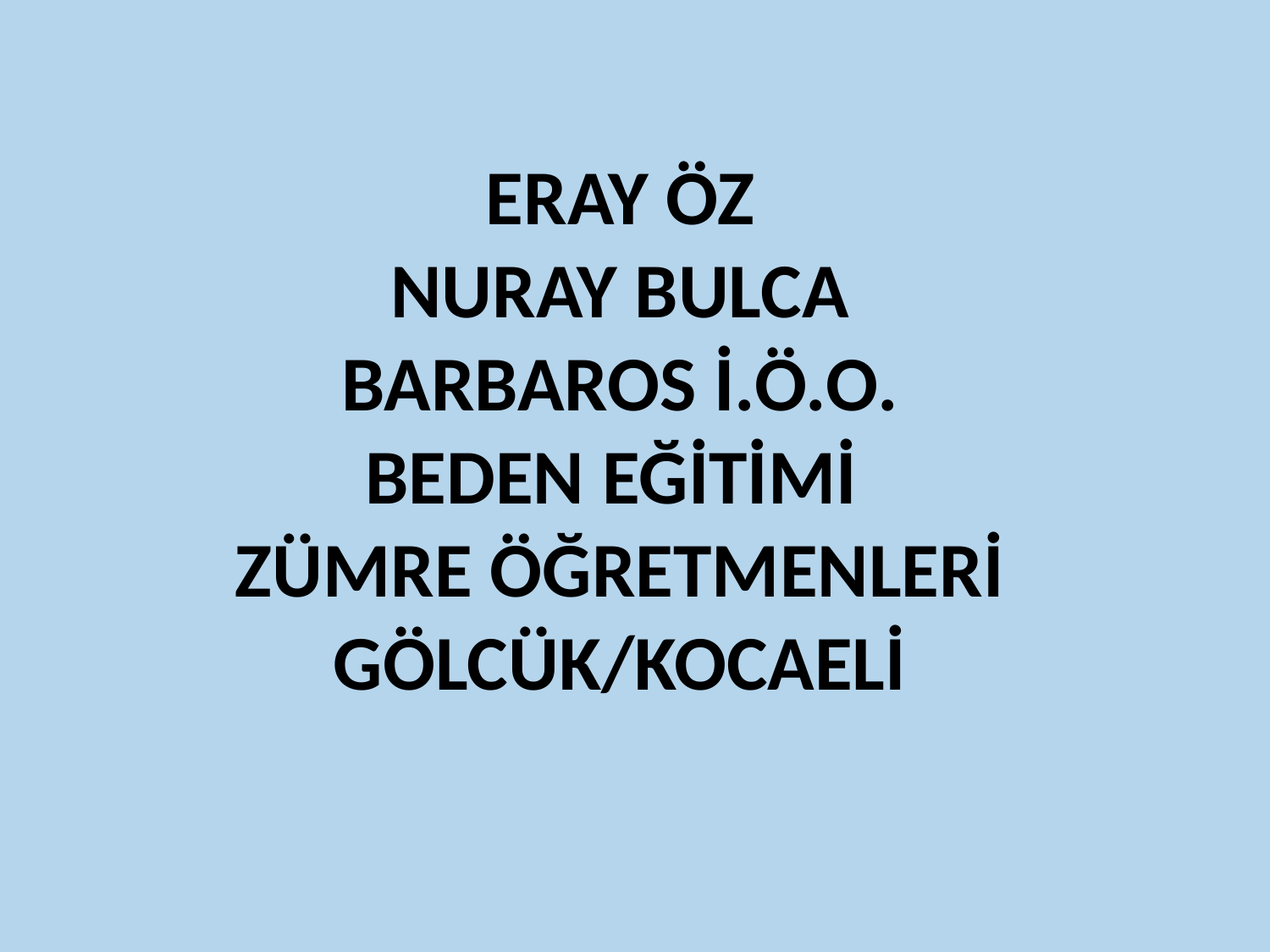

ERAY ÖZ
NURAY BULCA
BARBAROS İ.Ö.O.
BEDEN EĞİTİMİ
ZÜMRE ÖĞRETMENLERİ
GÖLCÜK/KOCAELİ